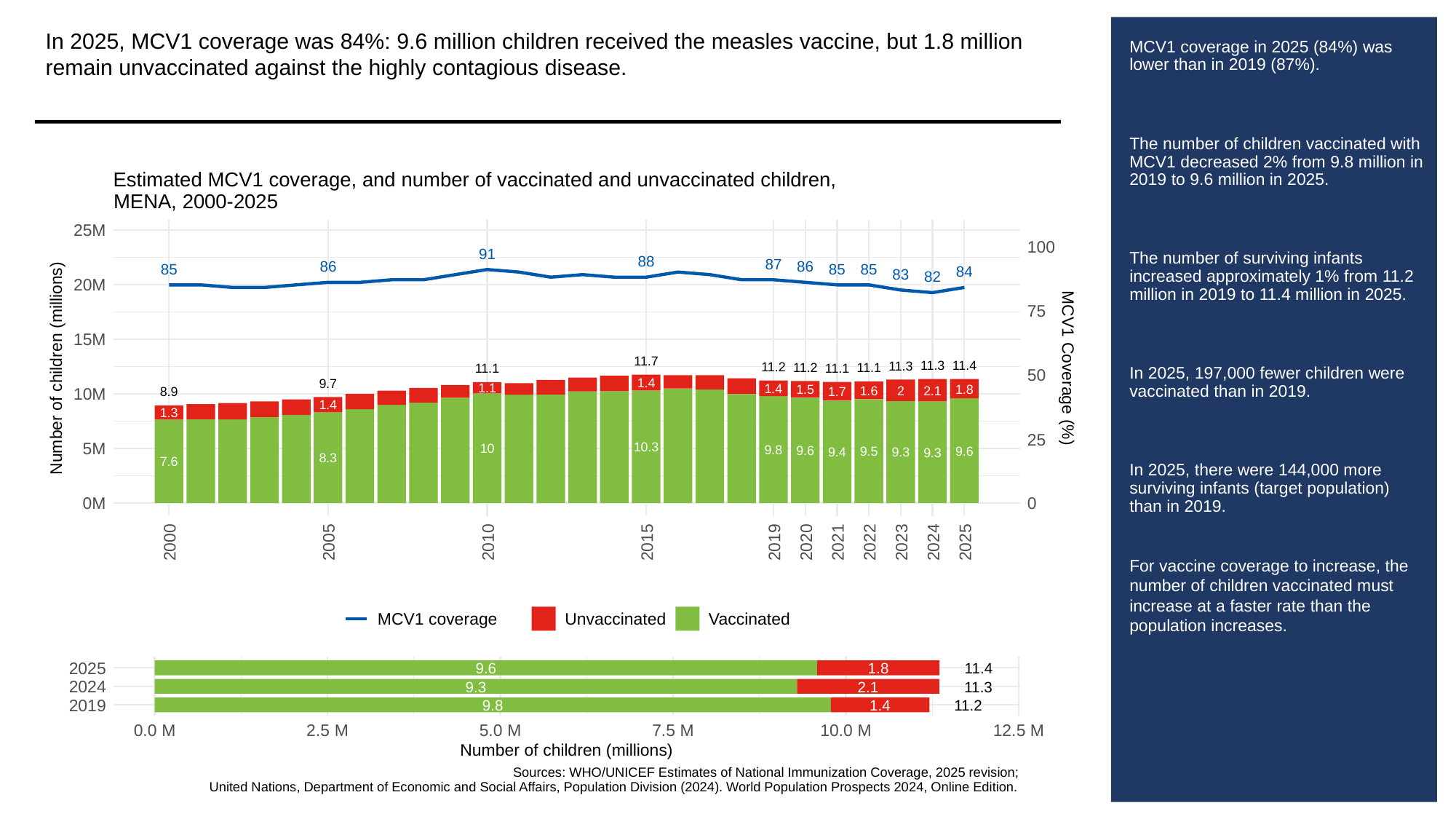

In 2025, MCV1 coverage was 84%: 9.6 million children received the measles vaccine, but 1.8 million remain unvaccinated against the highly contagious disease.
# MCV1 coverage in 2025 (84%) was lower than in 2019 (87%).

The number of children vaccinated with MCV1 decreased 2% from 9.8 million in 2019 to 9.6 million in 2025.

The number of surviving infants increased approximately 1% from 11.2 million in 2019 to 11.4 million in 2025.

In 2025, 197,000 fewer children were vaccinated than in 2019.

In 2025, there were 144,000 more surviving infants (target population) than in 2019.

For vaccine coverage to increase, the number of children vaccinated must increase at a faster rate than the population increases.

Estimated MCV1 coverage, and number of vaccinated and unvaccinated children,
MENA, 2000-2025

25M

100
91
88

87
86
86
85
85
85
84
83

82
20M

75

15M

11.7
11.4
11.3
11.3
11.2
Number of children (millions)
MCV1 Coverage (%)
11.2
11.1
11.1
11.1

50

1.4

9.7

1.1

1.4
1.8
1.5

2.1
2
1.6
1.7
8.9
10M

1.4

1.3

25
10.3
5M
10
9.8
9.6
9.6
9.5
9.4
9.3
9.3

8.3
7.6

0M
0

2000
2005
2010
2015
2019
2020
2021
2022
2023
2024
2025

MCV1 coverage
Unvaccinated
Vaccinated

2025
9.6
1.8
11.4

2024
9.3
2.1
11.3

2019
9.8
1.4
11.2

0.0 M
2.5 M
5.0 M
7.5 M
10.0 M
12.5 M
Number of children (millions)
Sources: WHO/UNICEF Estimates of National Immunization Coverage, 2025 revision;
United Nations, Department of Economic and Social Affairs, Population Division (2024). World Population Prospects 2024, Online Edition.